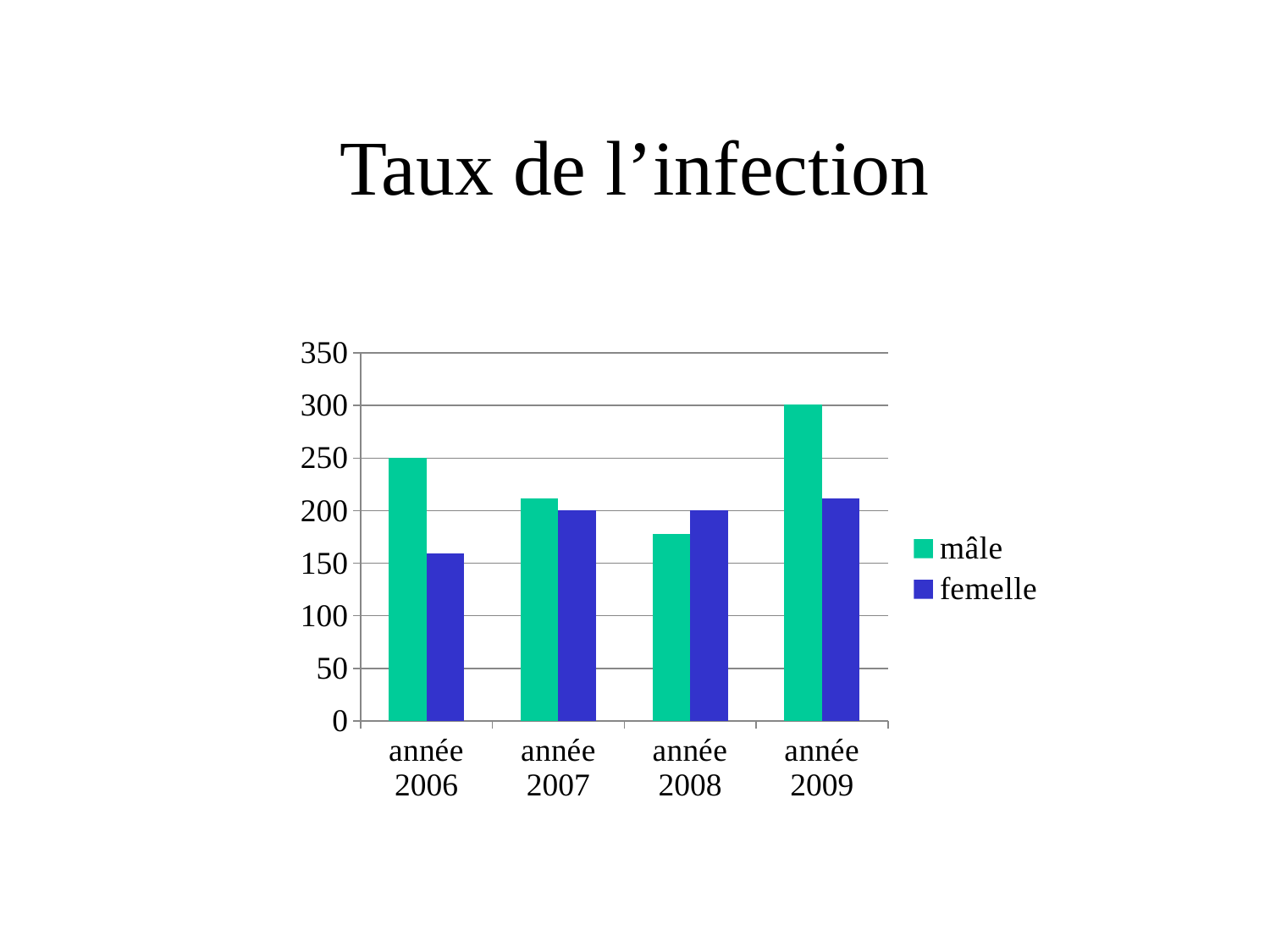

# Taux de l’infection

### Chart

| Category | mâle | femelle |
|---|---|---|
| année 2006 | 250.0 | 159.0 |
| année 2007 | 212.0 | 200.0 |
| année 2008 | 178.0 | 200.0 |
| année 2009 | 301.0 | 212.0 |